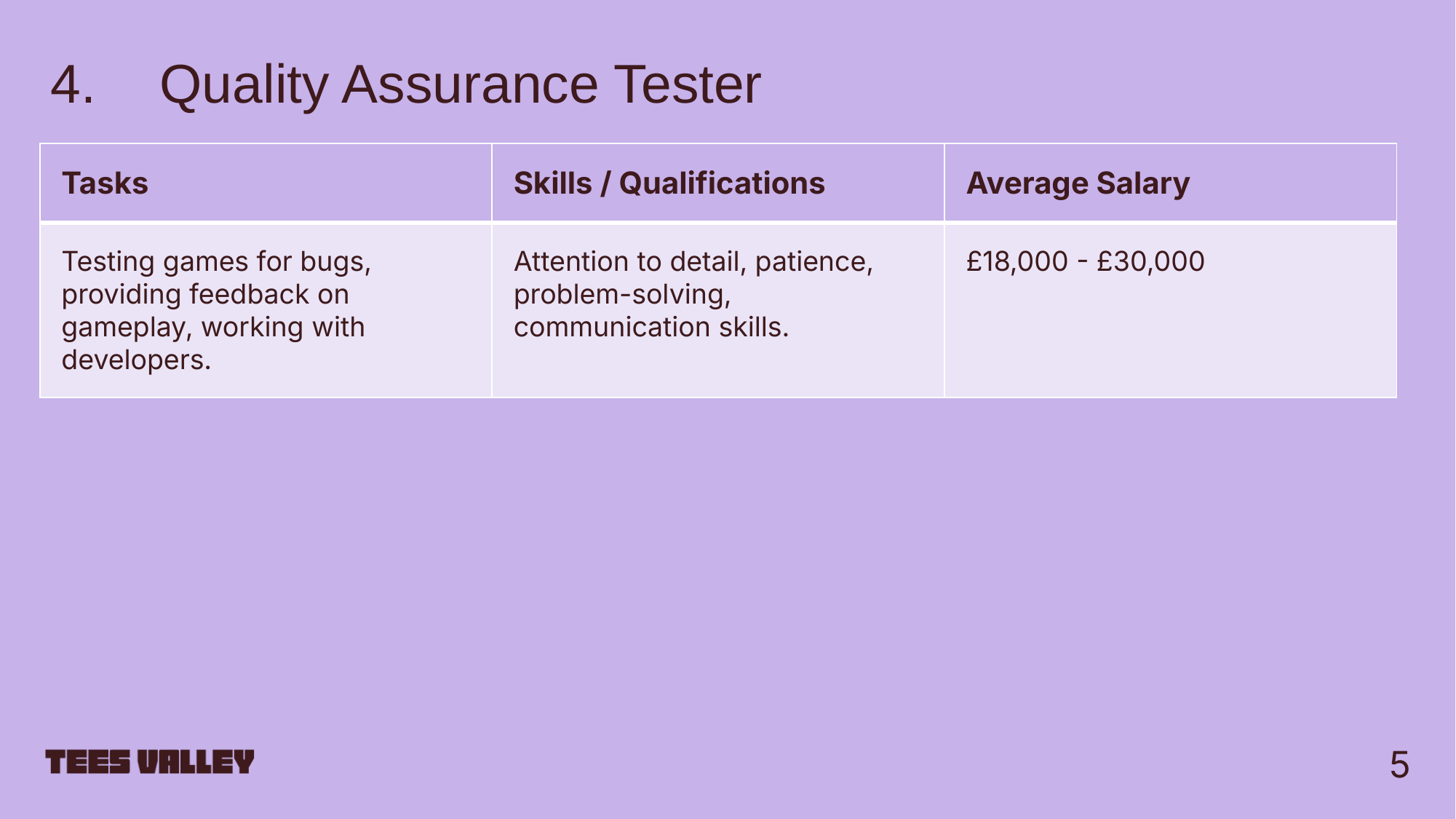

# 4.	Quality Assurance Tester
| Tasks | Skills / Qualifications | Average Salary |
| --- | --- | --- |
| Testing games for bugs, providing feedback on gameplay, working with developers. | Attention to detail, patience, problem-solving, communication skills. | £18,000 - £30,000 |